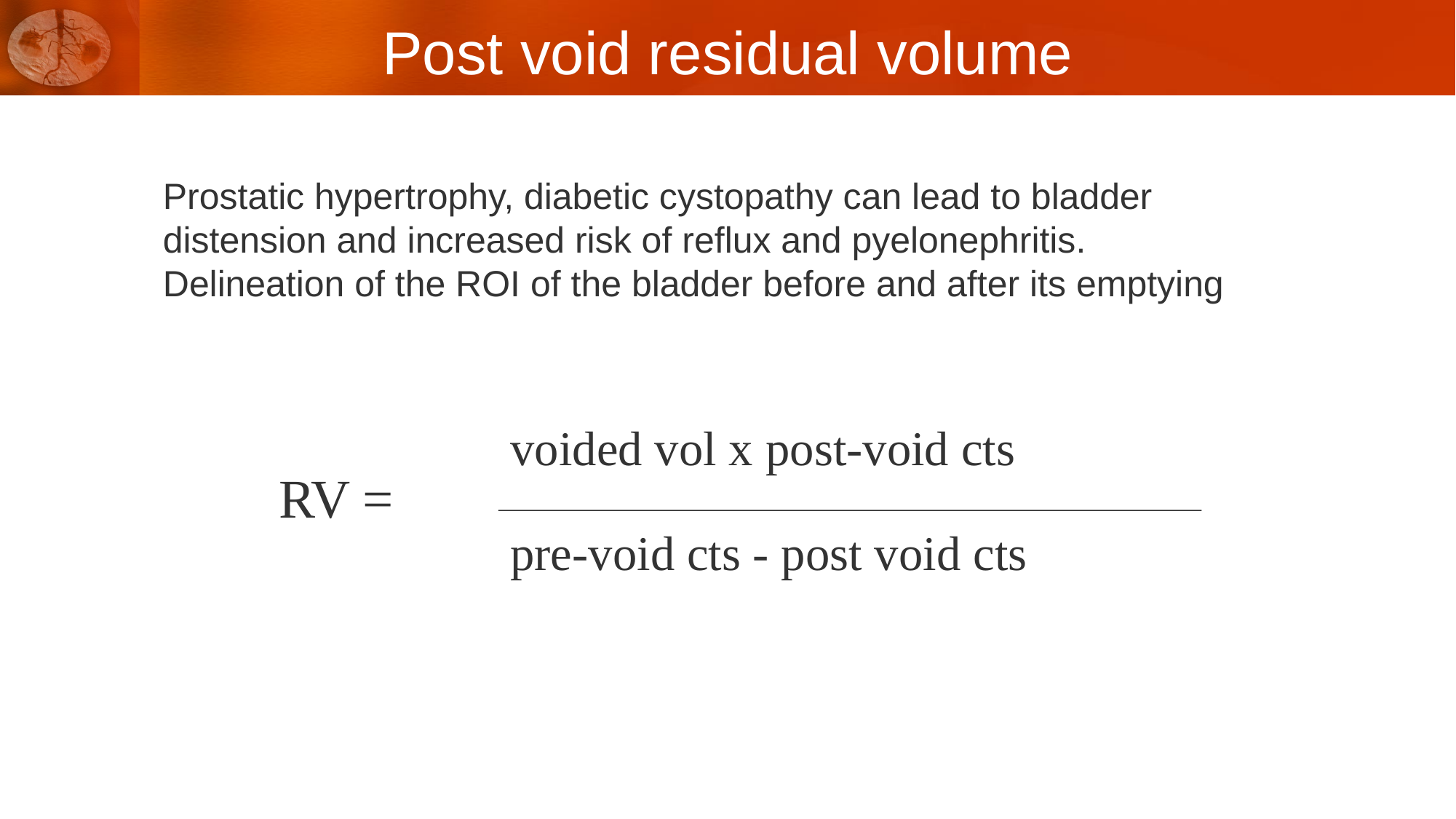

# Post void residual volume
Prostatic hypertrophy, diabetic cystopathy can lead to bladder distension and increased risk of reflux and pyelonephritis. Delineation of the ROI of the bladder before and after its emptying
	voided vol x post-void cts
	pre-void cts - post void cts
RV =